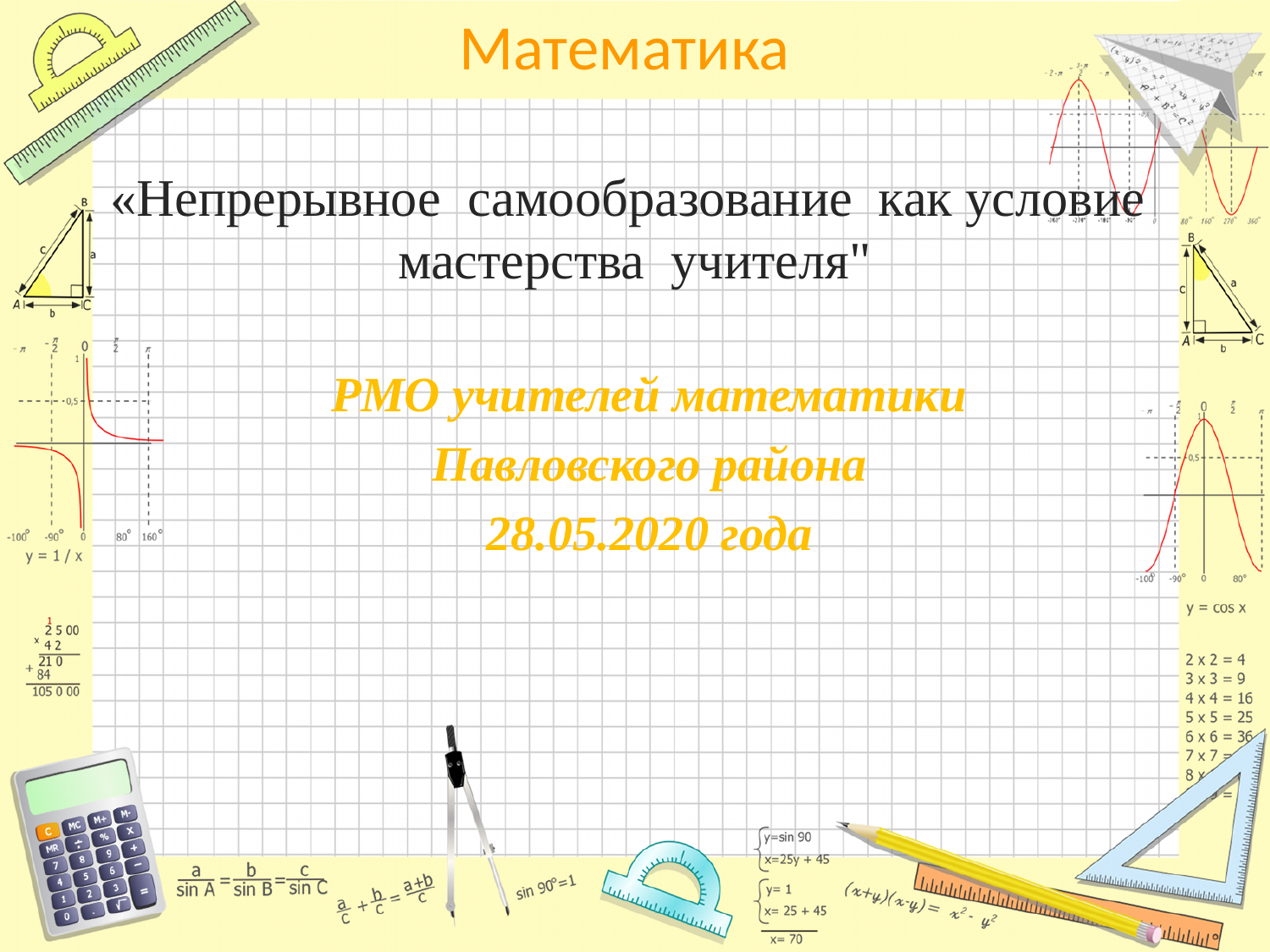

# «Непрерывное  самообразование  как условие  мастерства  учителя"
РМО учителей математики
Павловского района
28.05.2020 года